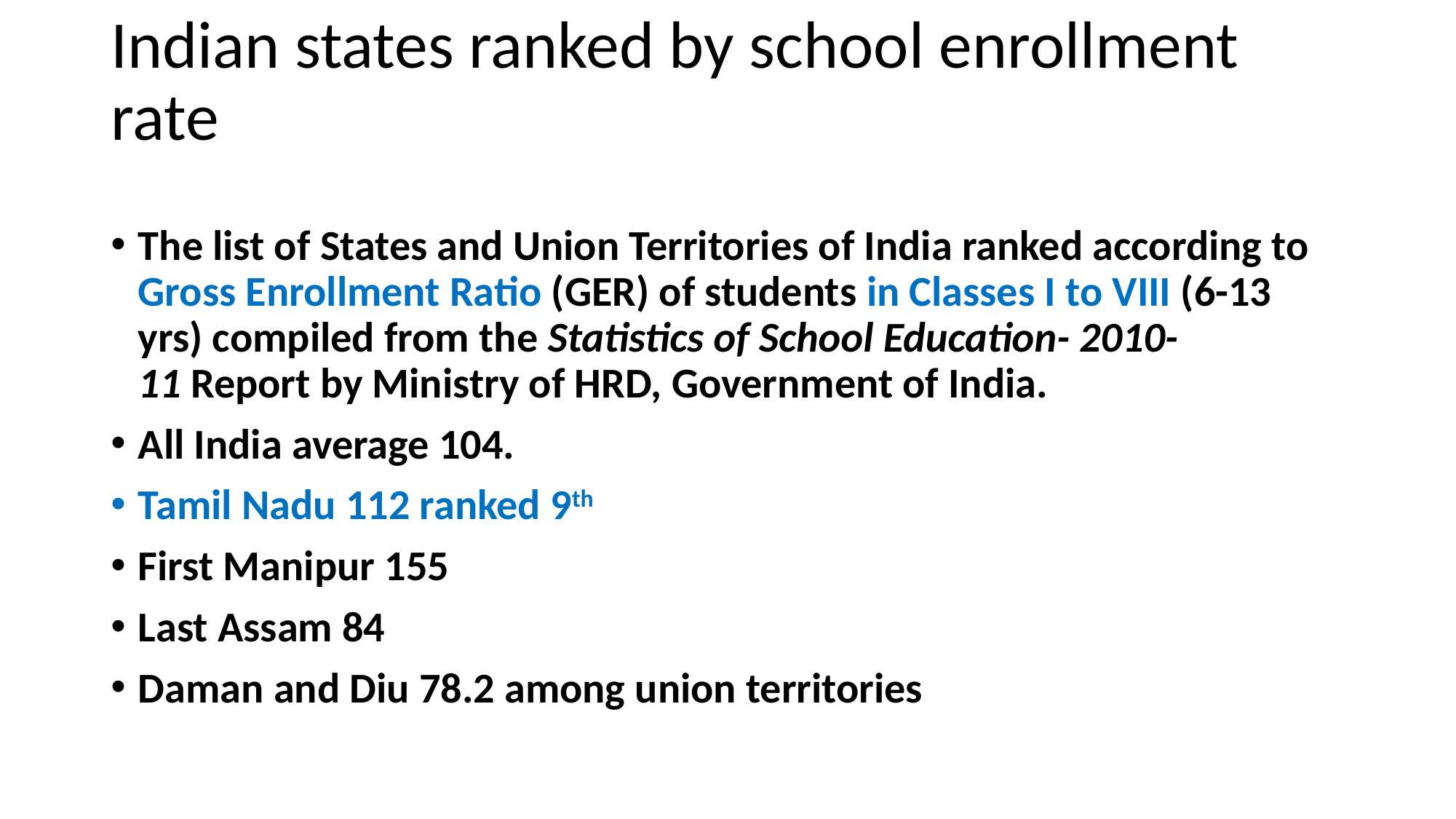

# Indian states ranked by school enrollment rate
The list of States and Union Territories of India ranked according to Gross Enrollment Ratio (GER) of students in Classes I to VIII (6-13 yrs) compiled from the Statistics of School Education- 2010-11 Report by Ministry of HRD, Government of India.
All India average 104.
Tamil Nadu 112 ranked 9th
First Manipur 155
Last Assam 84
Daman and Diu 78.2 among union territories